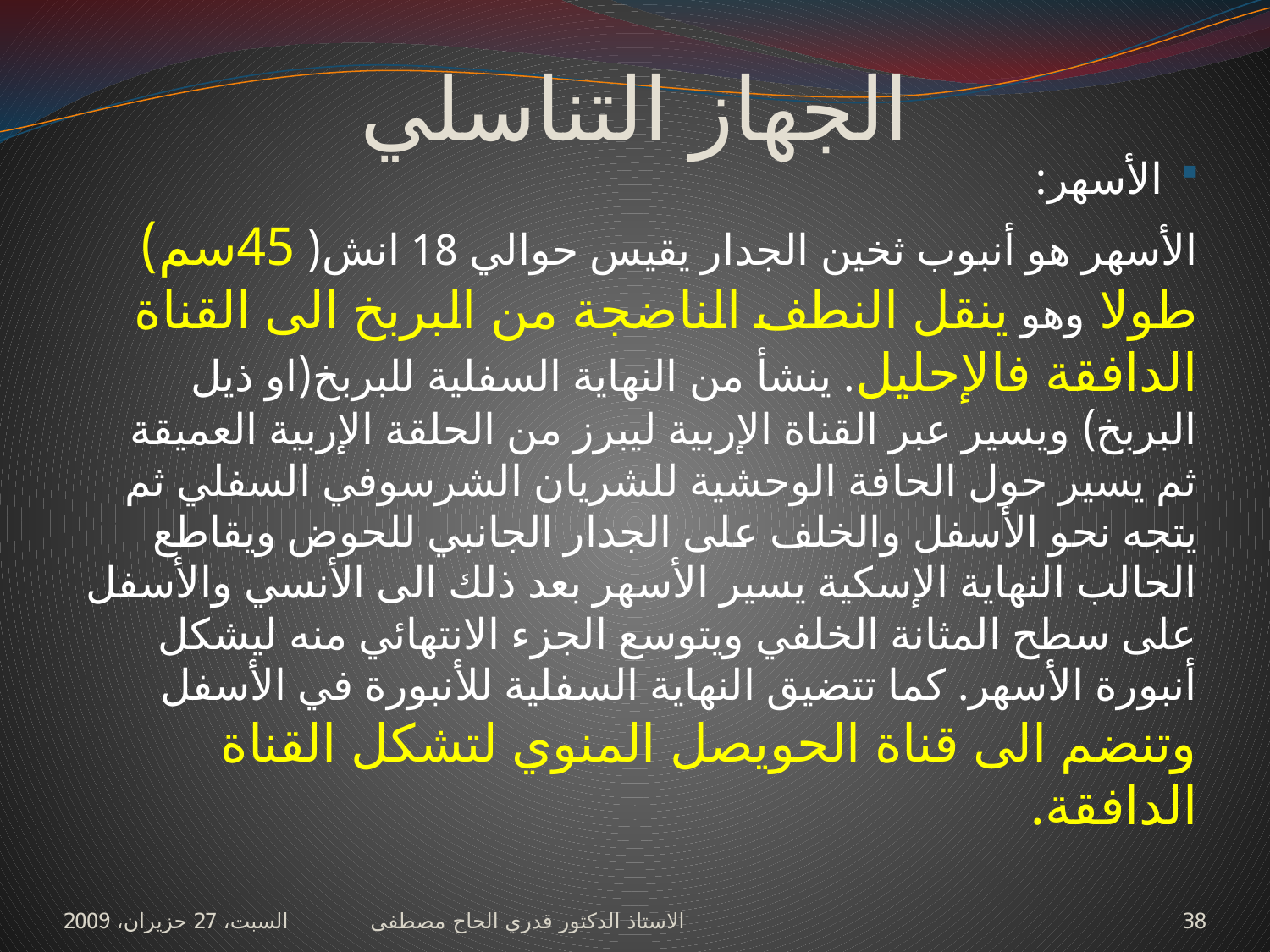

# الجهاز التناسلي
الأسهر:
الأسهر هو أنبوب ثخين الجدار يقيس حوالي 18 انش( 45سم) طولا وهو ينقل النطف الناضجة من البربخ الى القناة الدافقة فالإحليل. ينشأ من النهاية السفلية للبربخ(او ذيل البربخ) ويسير عبر القناة الإربية ليبرز من الحلقة الإربية العميقة ثم يسير حول الحافة الوحشية للشريان الشرسوفي السفلي ثم يتجه نحو الأسفل والخلف على الجدار الجانبي للحوض ويقاطع الحالب النهاية الإسكية يسير الأسهر بعد ذلك الى الأنسي والأسفل على سطح المثانة الخلفي ويتوسع الجزء الانتهائي منه ليشكل  أنبورة الأسهر. كما تتضيق النهاية السفلية للأنبورة في الأسفل وتنضم الى قناة الحويصل المنوي لتشكل القناة الدافقة.
السبت، 27 حزيران، 2009
الاستاذ الدكتور قدري الحاج مصطفى
38